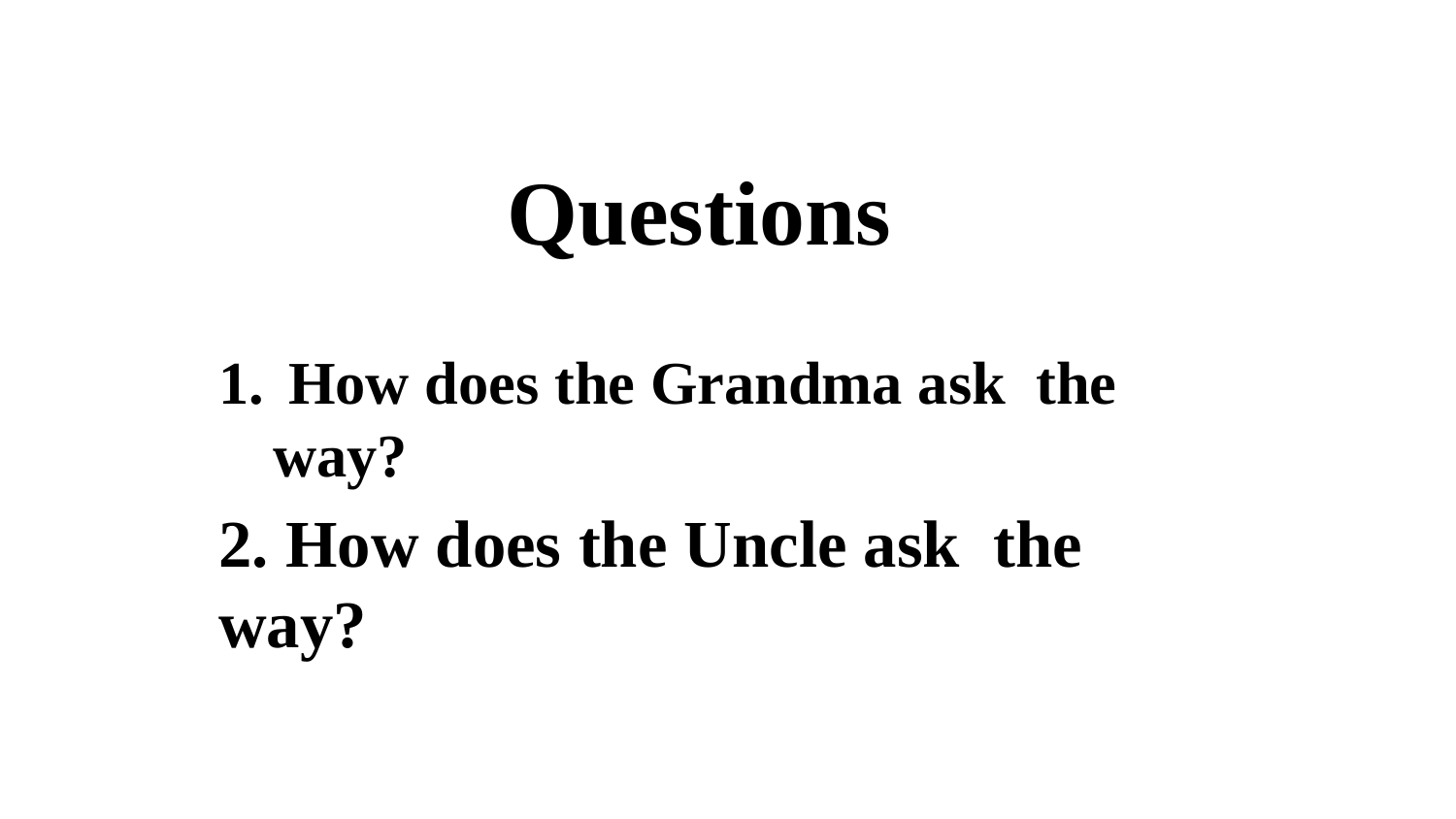

Questions
 How does the Grandma ask  the way?
2. How does the Uncle ask  the way?